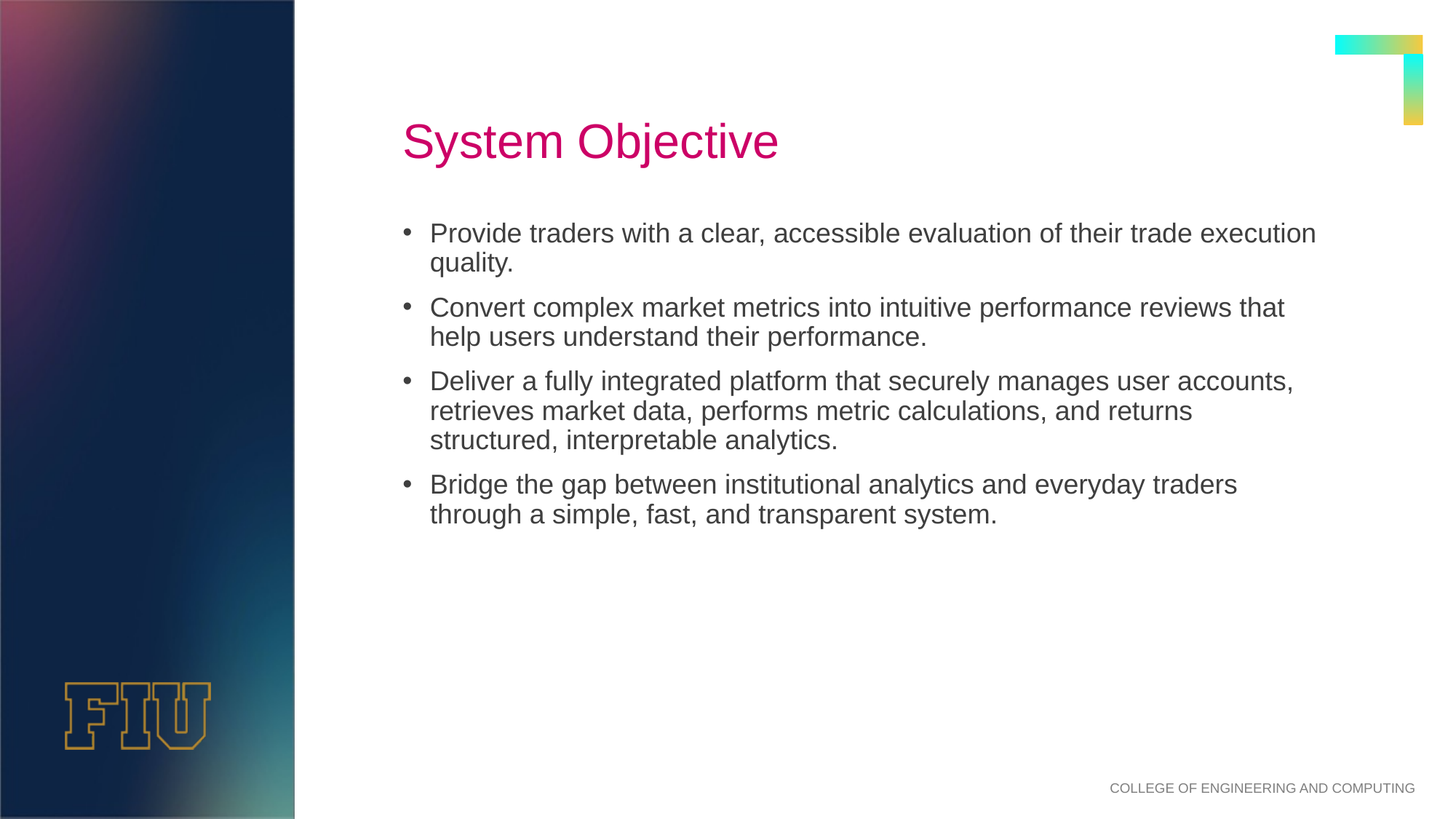

# System Objective
Provide traders with a clear, accessible evaluation of their trade execution quality.
Convert complex market metrics into intuitive performance reviews that help users understand their performance.
Deliver a fully integrated platform that securely manages user accounts, retrieves market data, performs metric calculations, and returns structured, interpretable analytics.
Bridge the gap between institutional analytics and everyday traders through a simple, fast, and transparent system.